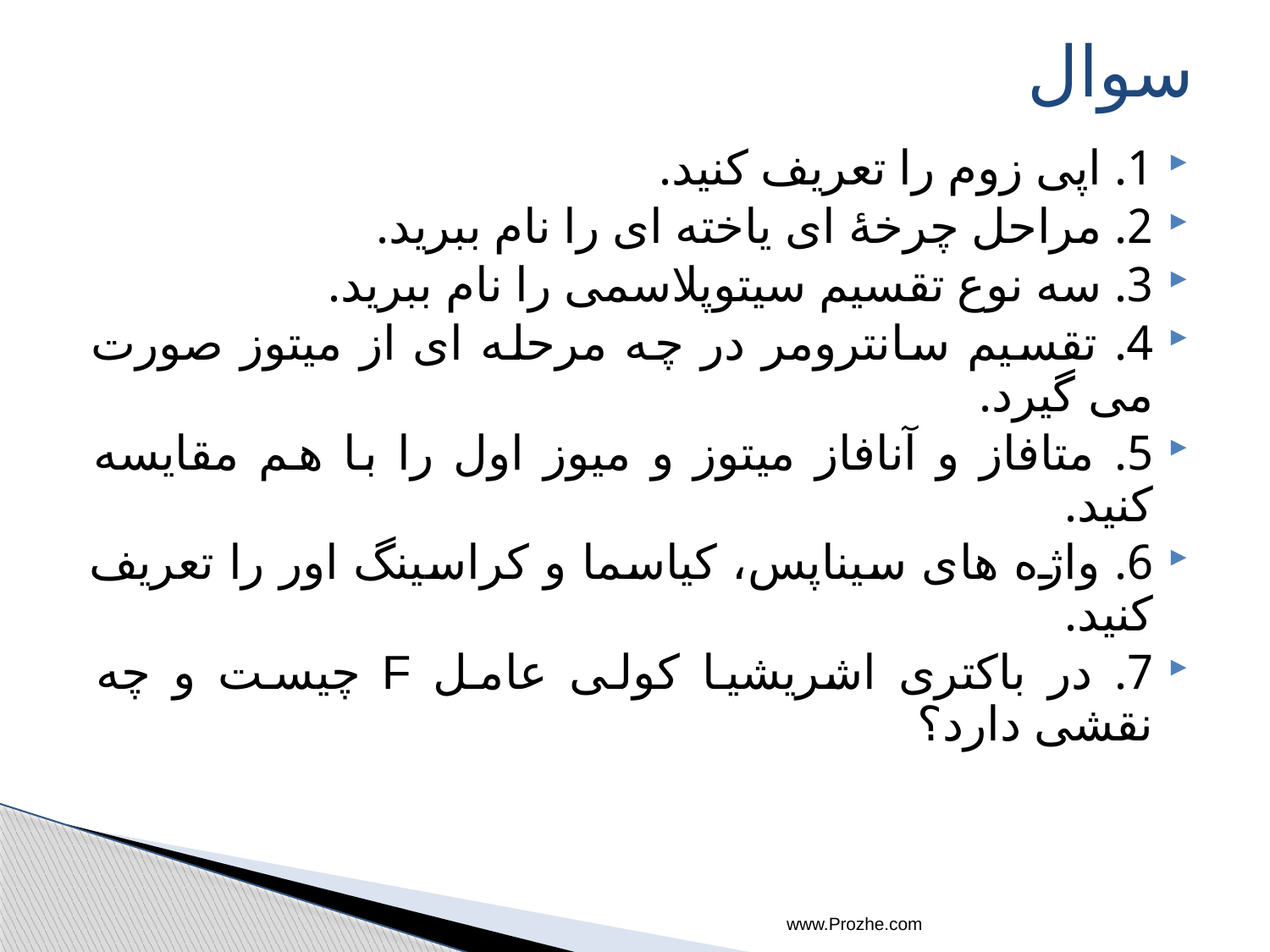

# سوال
1. اپی زوم را تعریف کنید.
2. مراحل چرخۀ ای یاخته ای را نام ببرید.
3. سه نوع تقسیم سیتوپلاسمی را نام ببرید.
4. تقسیم سانترومر در چه مرحله ای از میتوز صورت می گیرد.
5. متافاز و آنافاز میتوز و میوز اول را با هم مقایسه کنید.
6. واژه های سیناپس، کیاسما و کراسینگ اور را تعریف کنید.
7. در باکتری اشریشیا کولی عامل F چیست و چه نقشی دارد؟
www.Prozhe.com